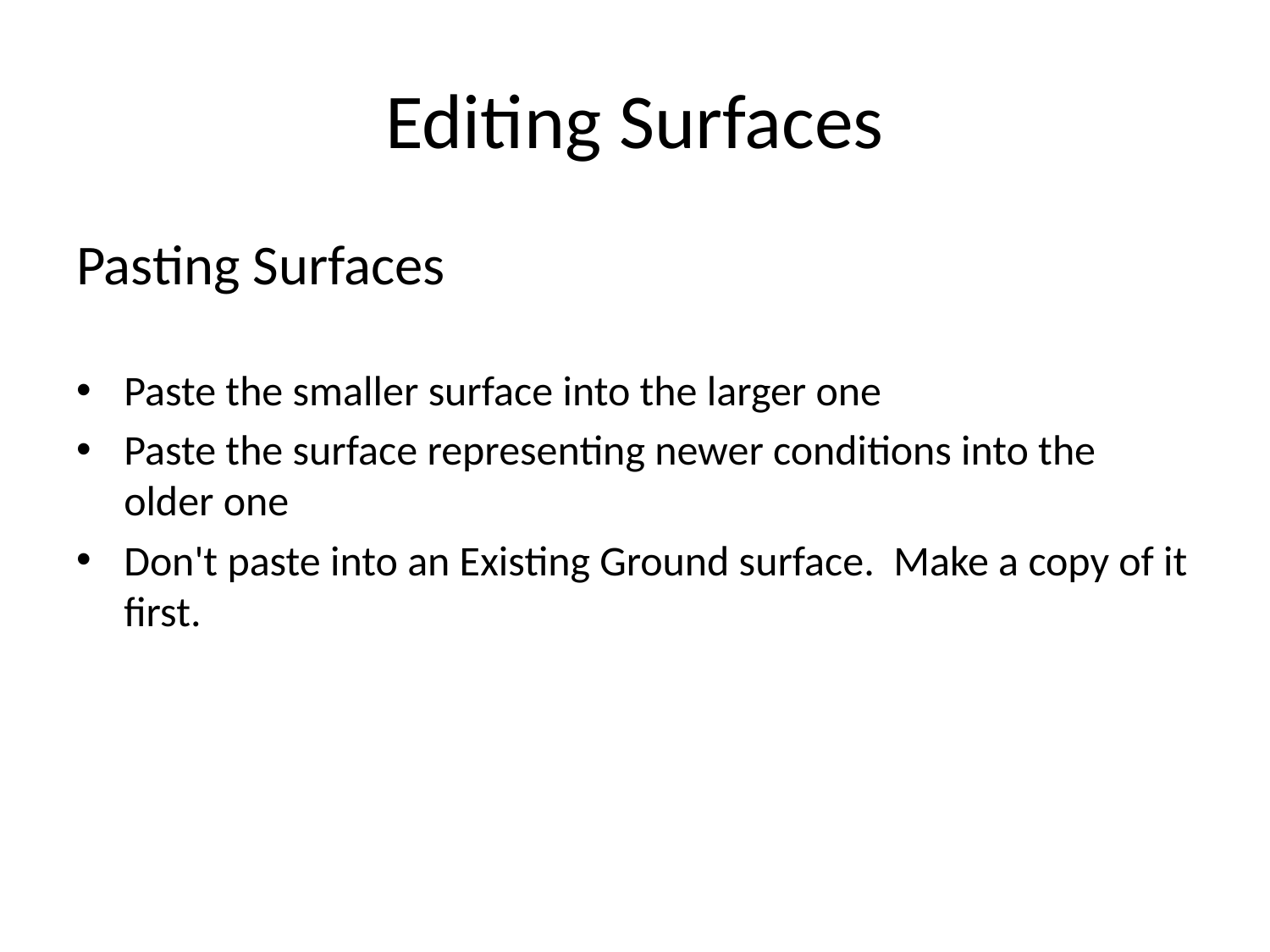

# Editing Surfaces
Pasting Surfaces

Paste the smaller surface into the larger one
Paste the surface representing newer conditions into the older one
Don't paste into an Existing Ground surface.  Make a copy of it first.